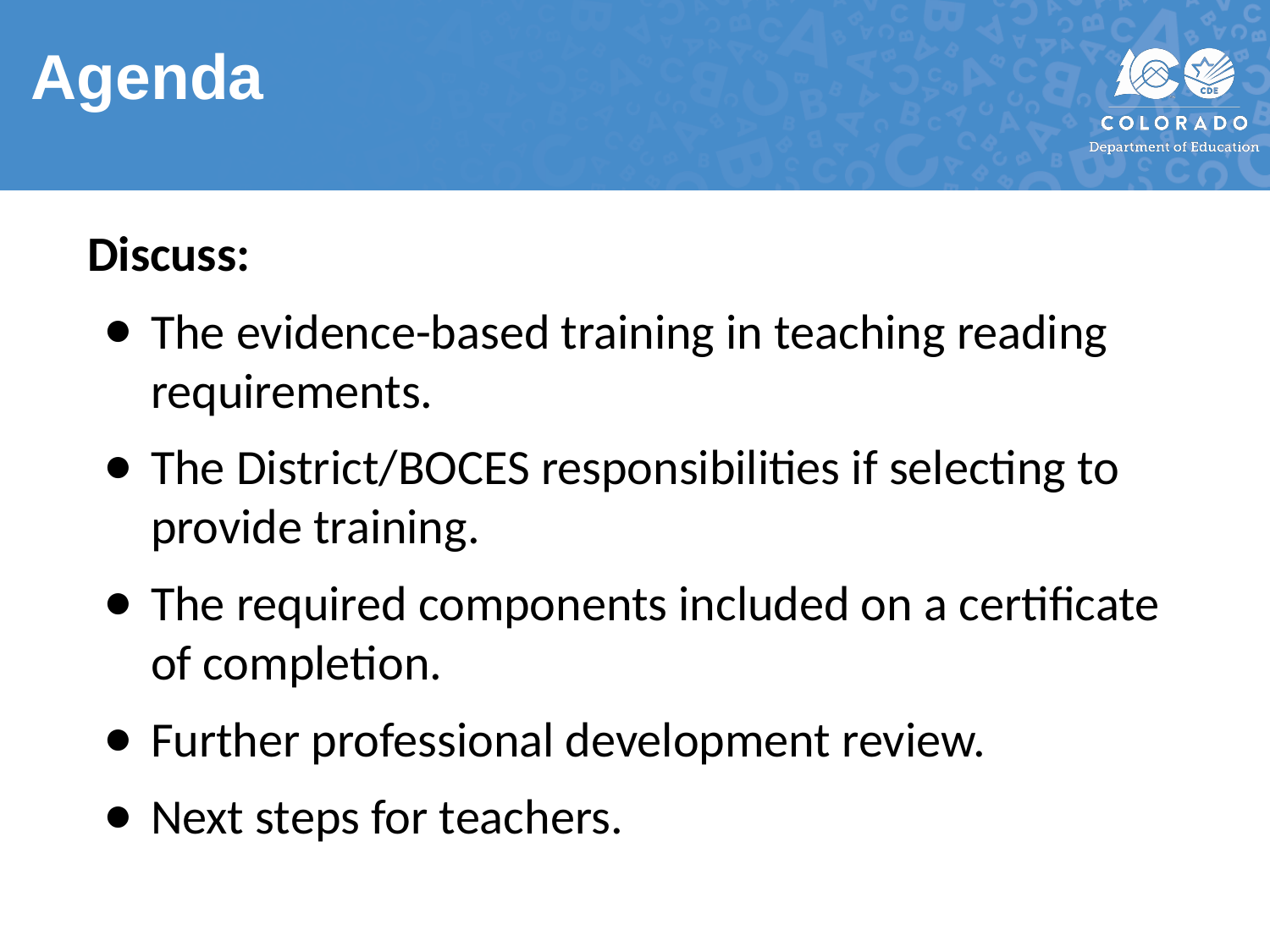

# Agenda
Discuss:
The evidence-based training in teaching reading requirements.
The District/BOCES responsibilities if selecting to provide training.
The required components included on a certificate of completion.
Further professional development review.
Next steps for teachers.